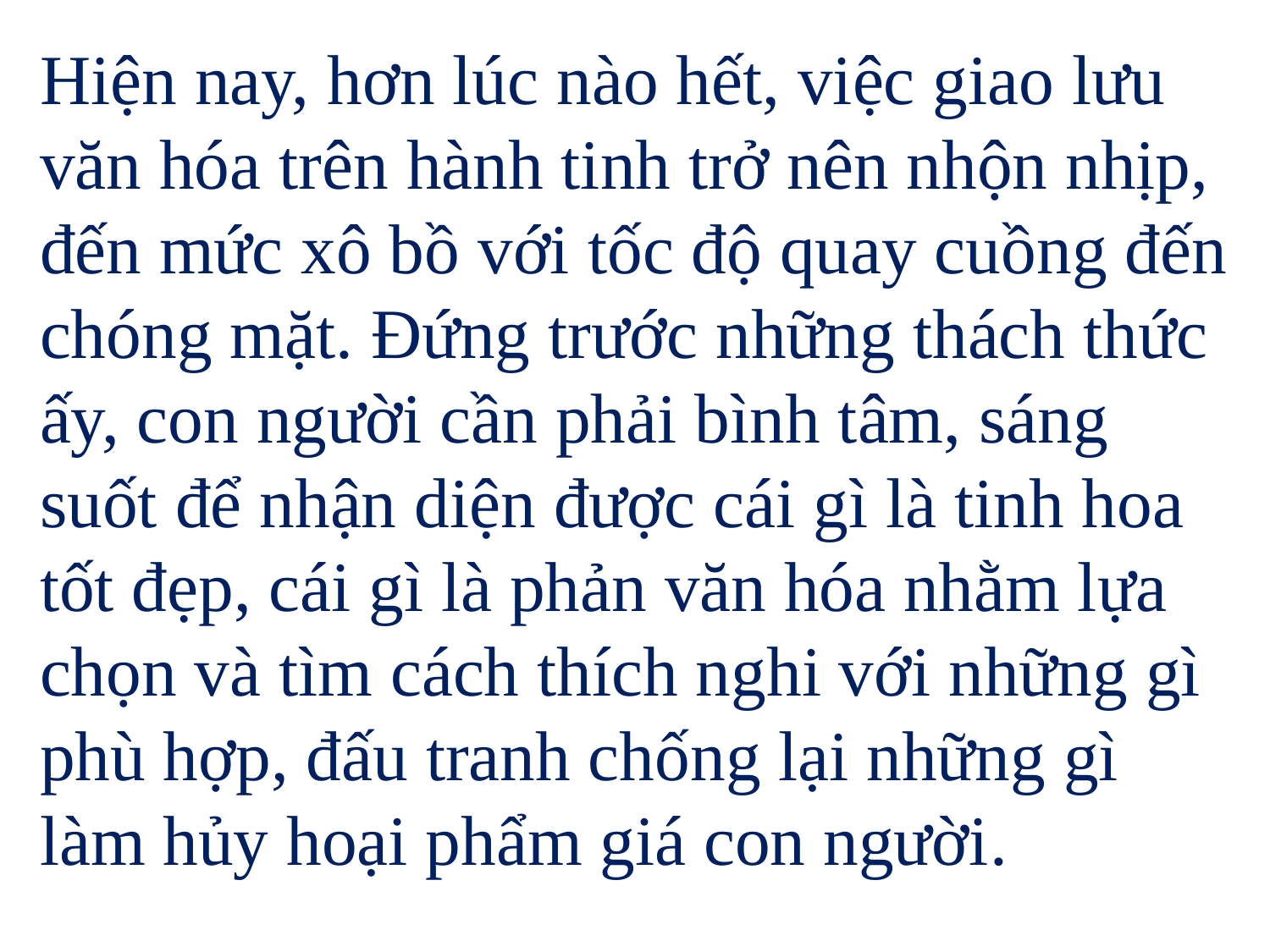

Hiện nay, hơn lúc nào hết, việc giao lưu văn hóa trên hành tinh trở nên nhộn nhịp, đến mức xô bồ với tốc độ quay cuồng đến chóng mặt. Đứng trước những thách thức ấy, con người cần phải bình tâm, sáng suốt để nhận diện được cái gì là tinh hoa tốt đẹp, cái gì là phản văn hóa nhằm lựa chọn và tìm cách thích nghi với những gì phù hợp, đấu tranh chống lại những gì làm hủy hoại phẩm giá con người.